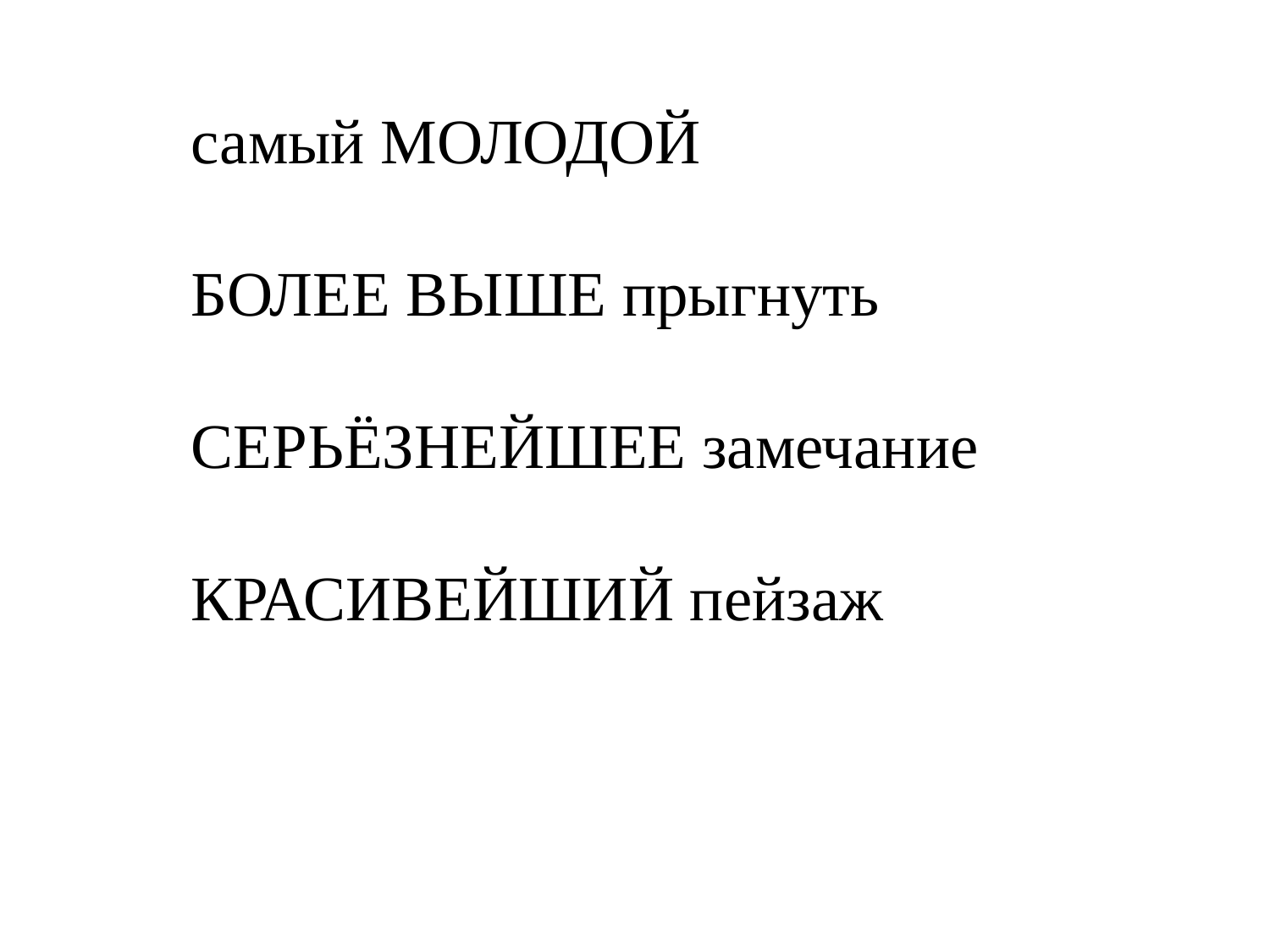

самый МОЛОДОЙ

БОЛЕЕ ВЫШЕ прыгнуть

СЕРЬЁЗНЕЙШЕЕ замечание

КРАСИВЕЙШИЙ пейзаж